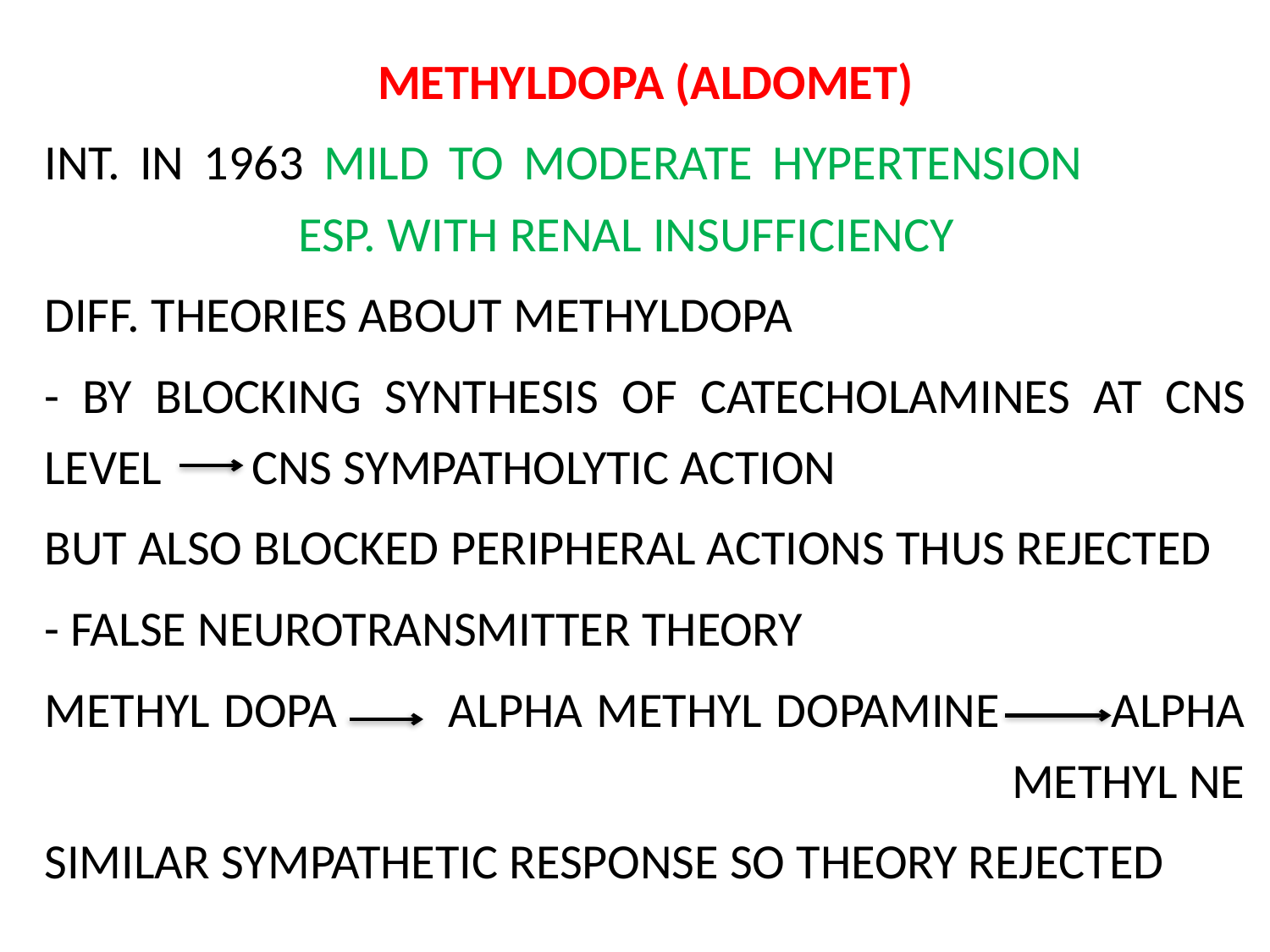

METHYLDOPA (ALDOMET)
INT. IN 1963 	MILD TO MODERATE HYPERTENSION 				ESP. WITH RENAL INSUFFICIENCY
DIFF. THEORIES ABOUT METHYLDOPA
- BY BLOCKING SYNTHESIS OF CATECHOLAMINES AT CNS LEVEL        CNS SYMPATHOLYTIC ACTION
BUT ALSO BLOCKED PERIPHERAL ACTIONS THUS REJECTED
- FALSE NEUROTRANSMITTER THEORY
METHYL DOPA        ALPHA METHYL DOPAMINE        ALPHA 							       METHYL NE
SIMILAR SYMPATHETIC RESPONSE SO THEORY REJECTED